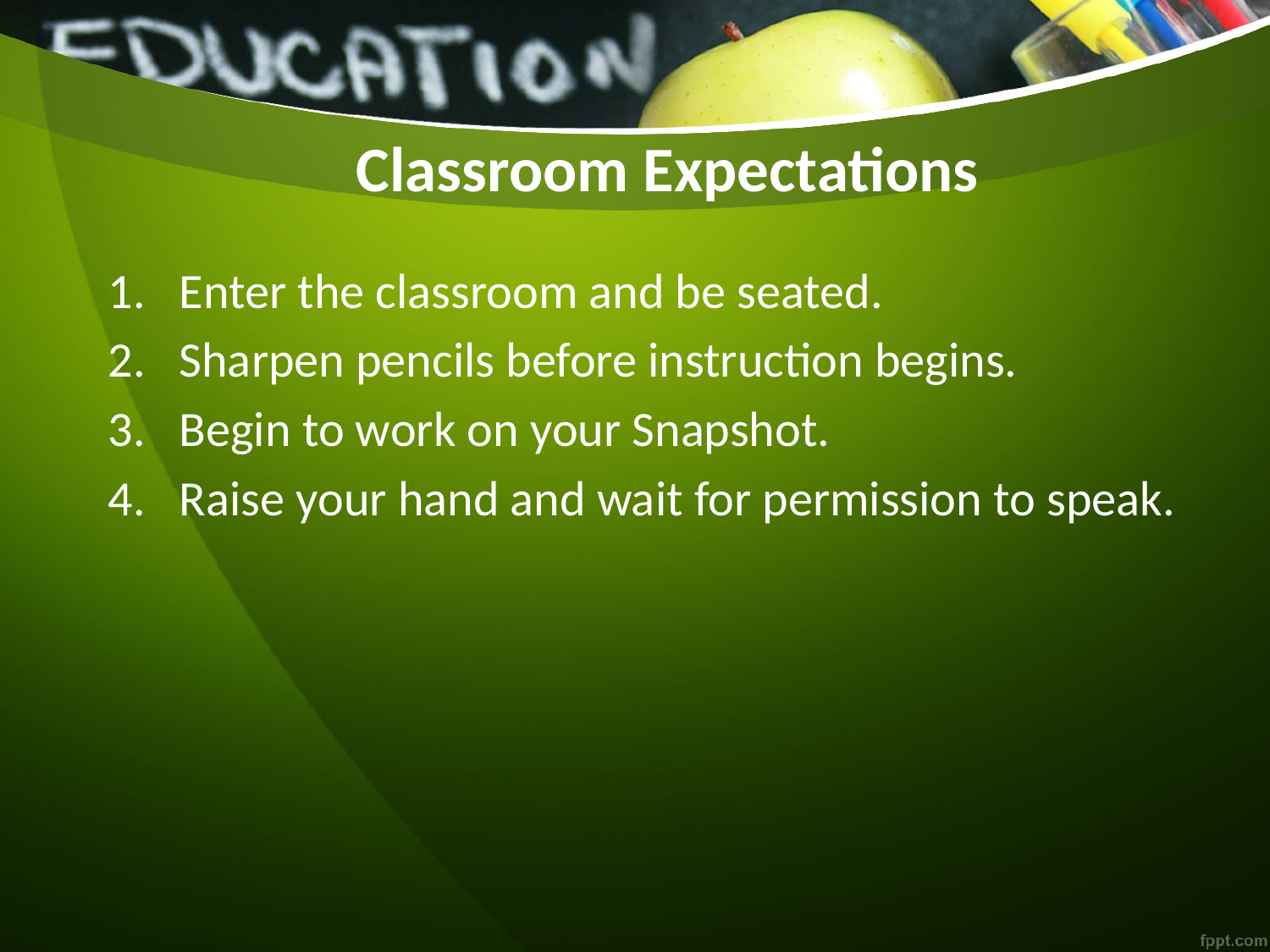

# Classroom Expectations
Enter the classroom and be seated.
Sharpen pencils before instruction begins.
Begin to work on your Snapshot.
Raise your hand and wait for permission to speak.